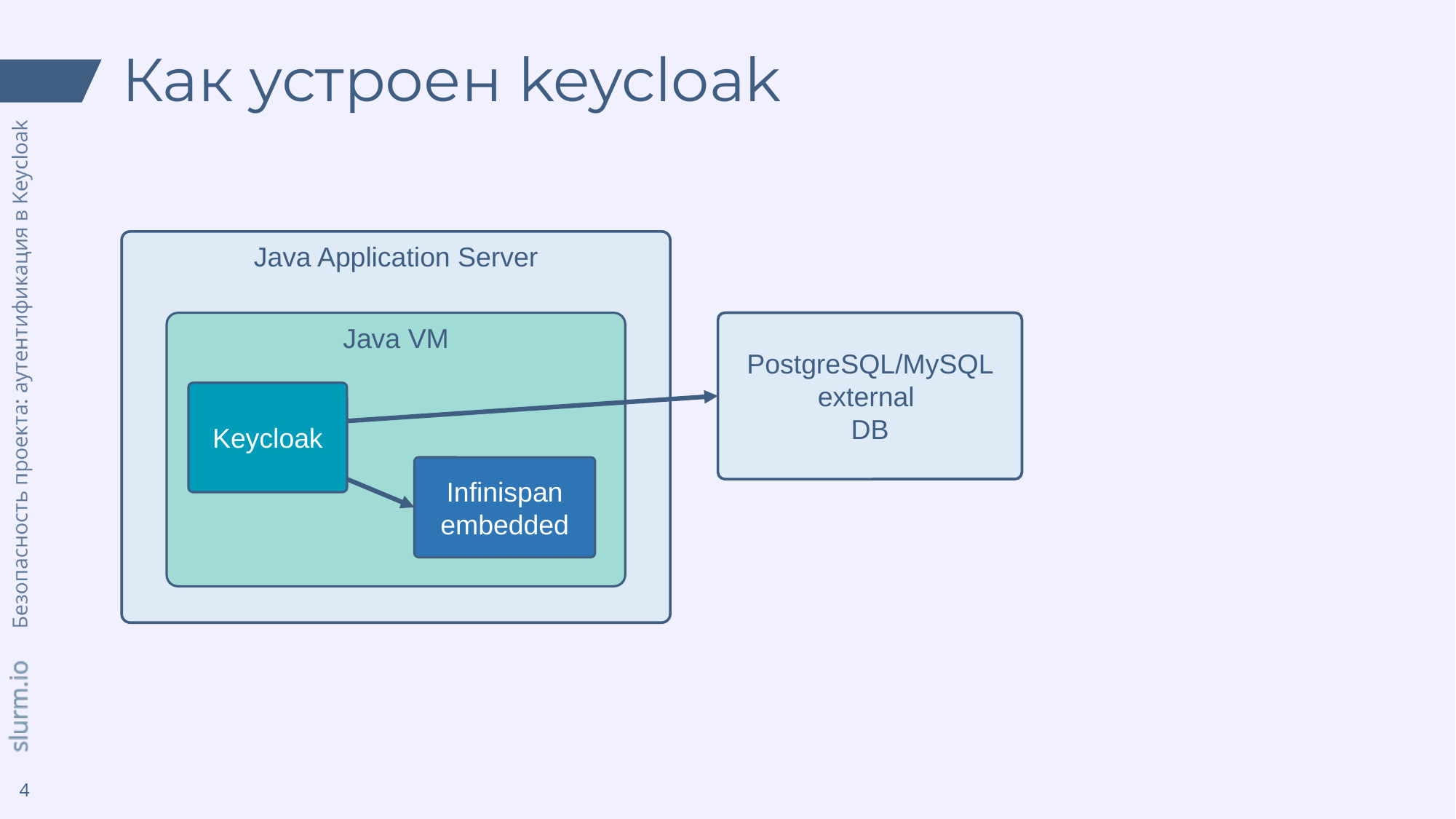

# Как устроен keycloak
Java Application Server
Java VM
PostgreSQL/MySQL external
DB
Keycloak
Infinispan embedded